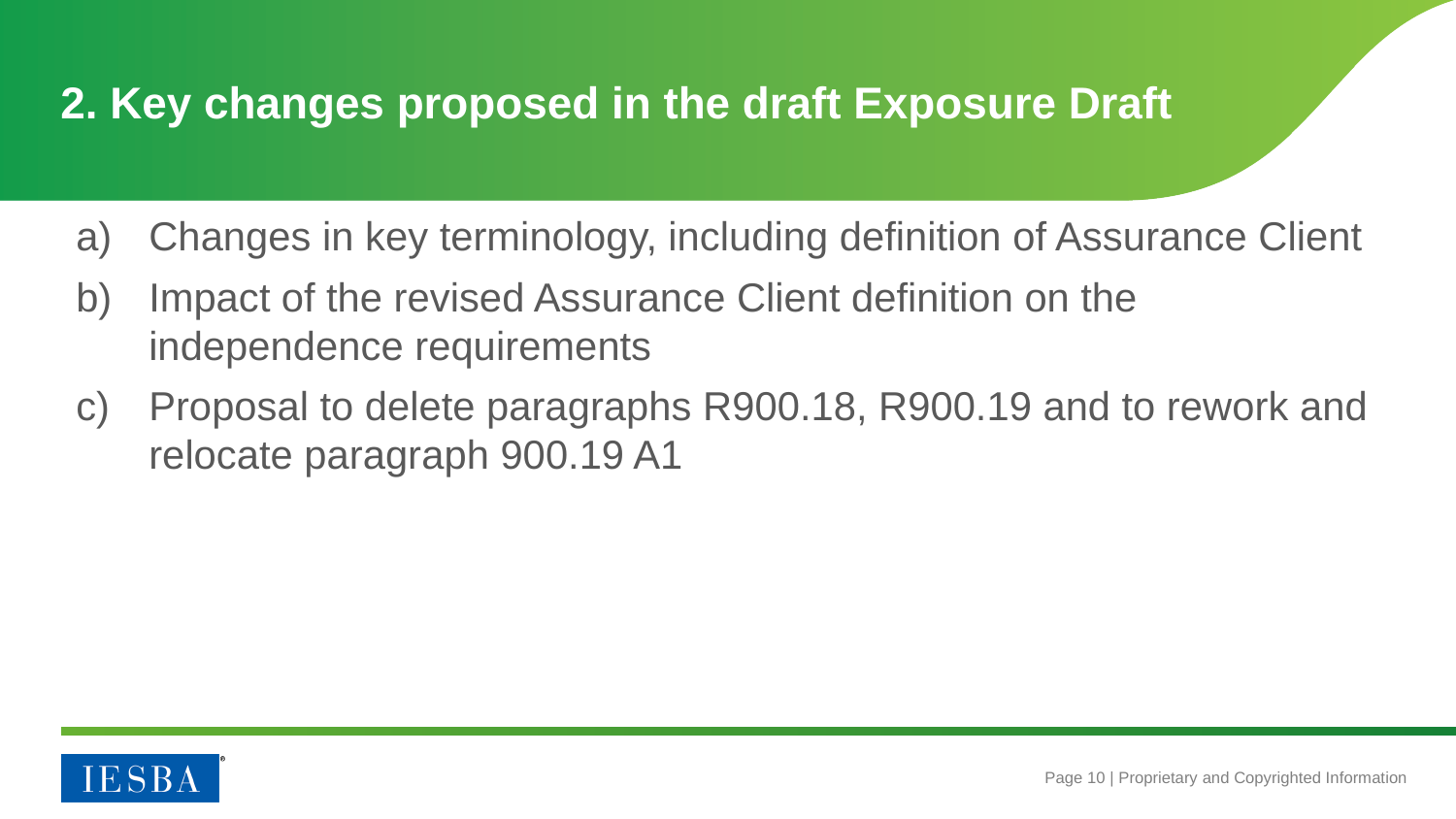

# 2. Key changes proposed in the draft Exposure Draft
Changes in key terminology, including definition of Assurance Client
Impact of the revised Assurance Client definition on the independence requirements
Proposal to delete paragraphs R900.18, R900.19 and to rework and relocate paragraph 900.19 A1